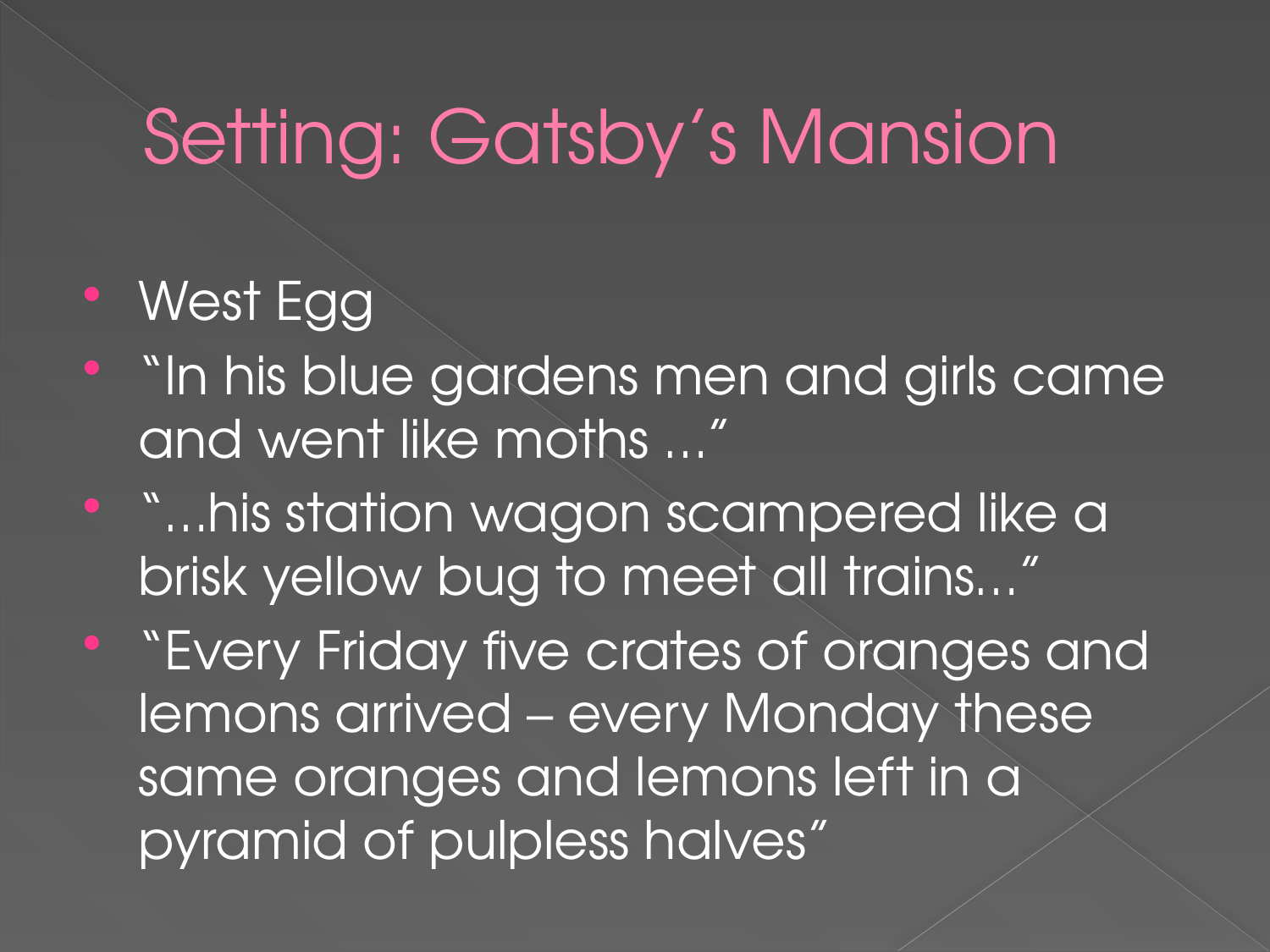

# Setting: Gatsby’s Mansion
West Egg
“In his blue gardens men and girls came and went like moths …”
“…his station wagon scampered like a brisk yellow bug to meet all trains…”
“Every Friday five crates of oranges and lemons arrived – every Monday these same oranges and lemons left in a pyramid of pulpless halves”